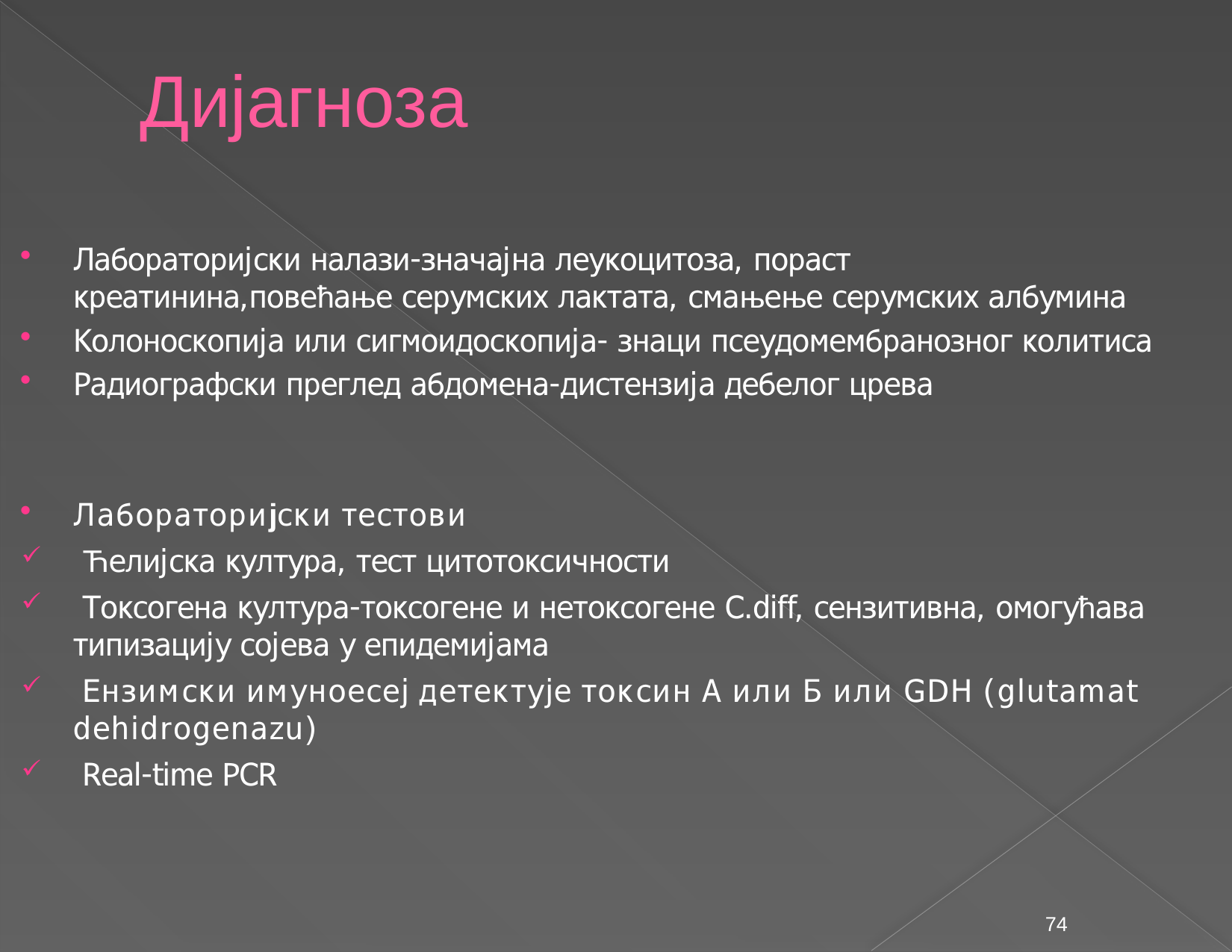

# Дијагноза
Лабораторијски налази-значајна леукоцитоза, пораст креатинина,повећање серумских лактата, смањење серумских албумина
Колоноскопија или сигмоидоскопија- знаци псеудомембранозног колитиса
Радиографски преглед абдомена-дистензија дебелог црева

Лабораторијски тестови
 Ћелијска култура, тест цитотоксичности
 Токсогена култура-токсогене и нетоксогене C.diff, сензитивна, омогућава типизацију сојева у епидемијама
 Ензимски имуноесеј детектује токсин А или Б или GDH (glutamat dehidrogenazu)
 Real-time PCR

74